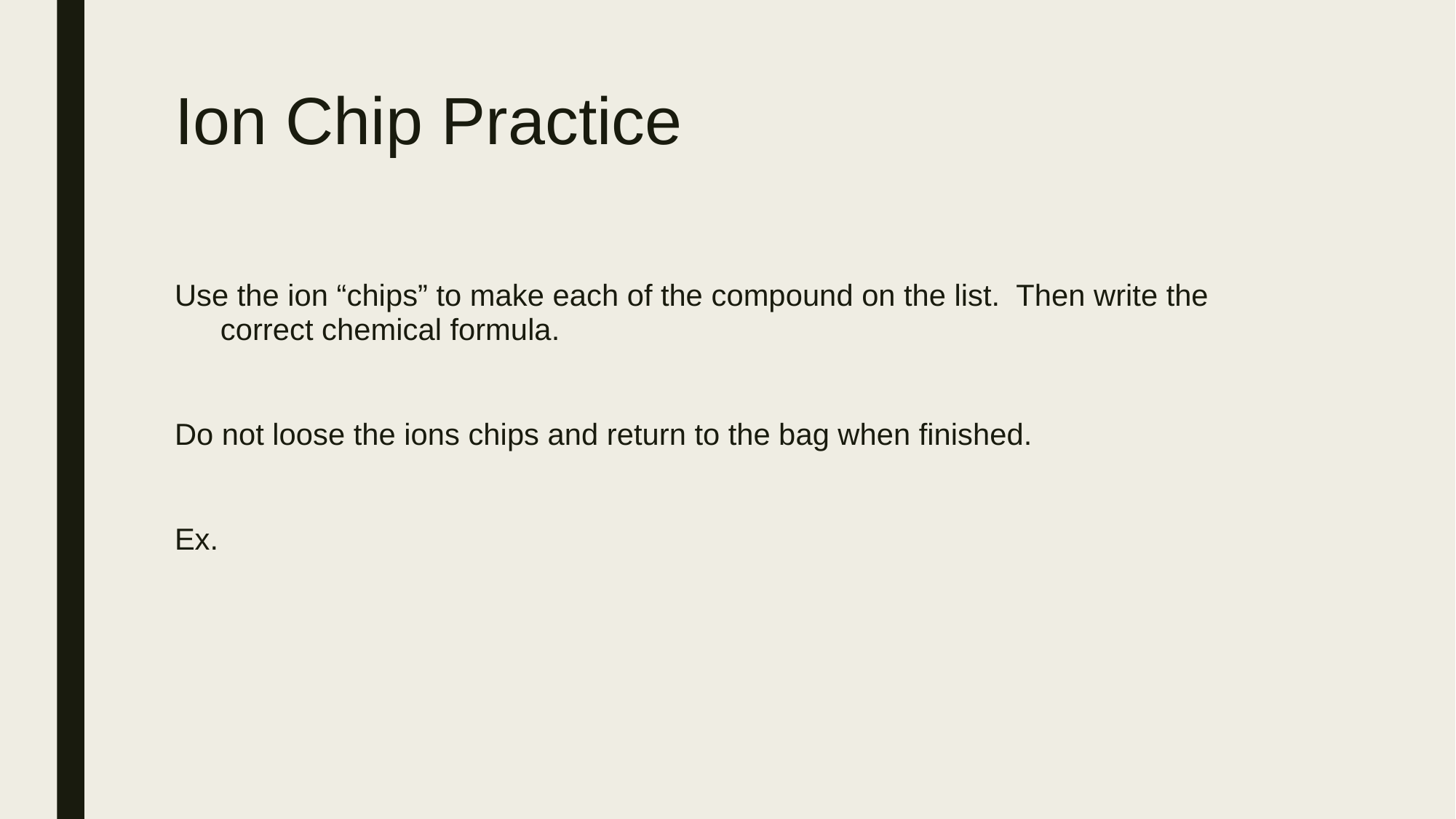

# Ion Chip Practice
Use the ion “chips” to make each of the compound on the list.  Then write the correct chemical formula.

Do not loose the ions chips and return to the bag when finished.

Ex.